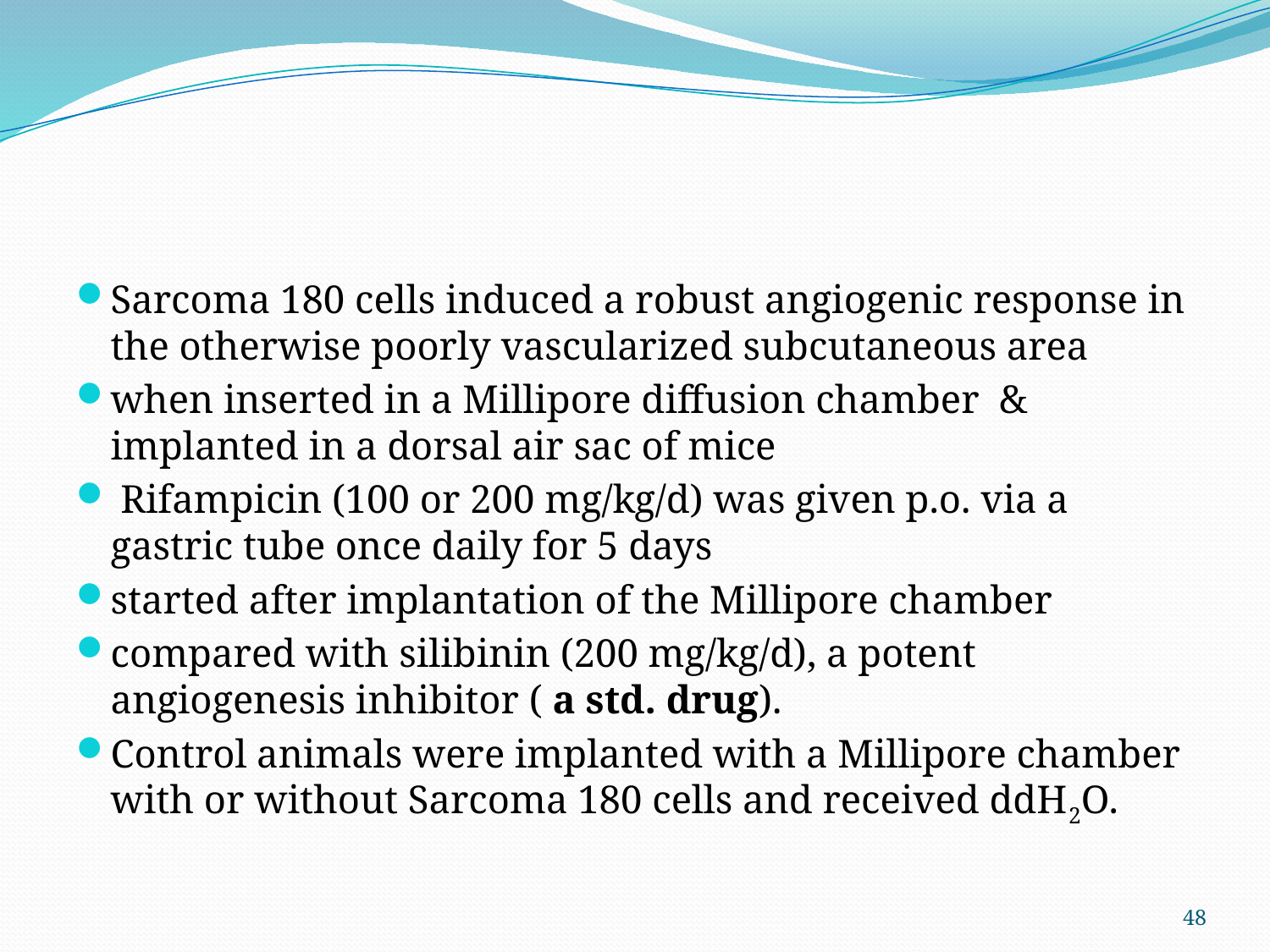

#
Sarcoma 180 cells induced a robust angiogenic response in the otherwise poorly vascularized subcutaneous area
when inserted in a Millipore diffusion chamber  & implanted in a dorsal air sac of mice
 Rifampicin (100 or 200 mg/kg/d) was given p.o. via a gastric tube once daily for 5 days
started after implantation of the Millipore chamber
compared with silibinin (200 mg/kg/d), a potent angiogenesis inhibitor ( a std. drug).
Control animals were implanted with a Millipore chamber with or without Sarcoma 180 cells and received ddH2O.

48